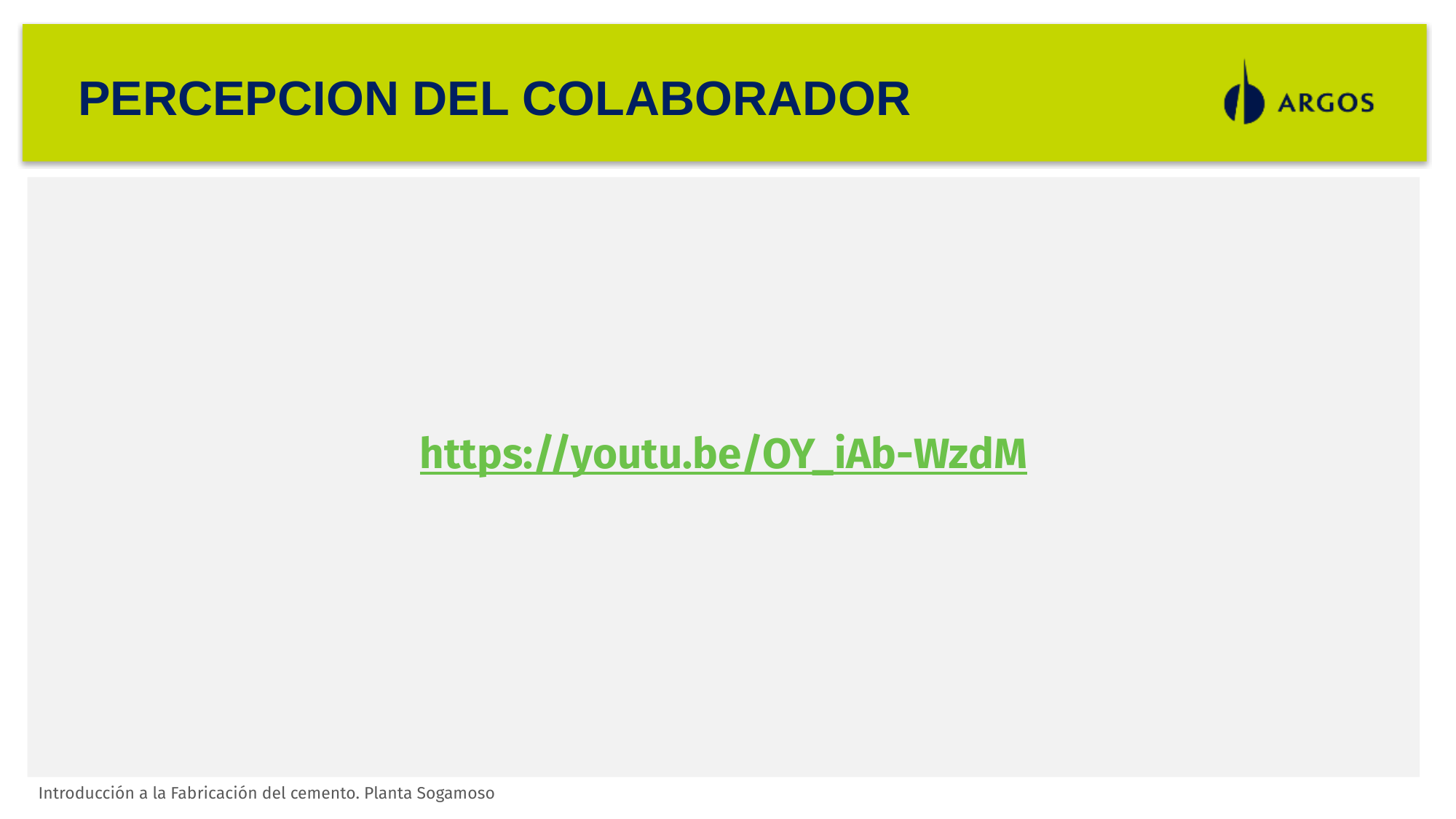

PERCEPCION DEL COLABORADOR
https://youtu.be/OY_iAb-WzdM

Introducción a la Fabricación del cemento. Planta Sogamoso